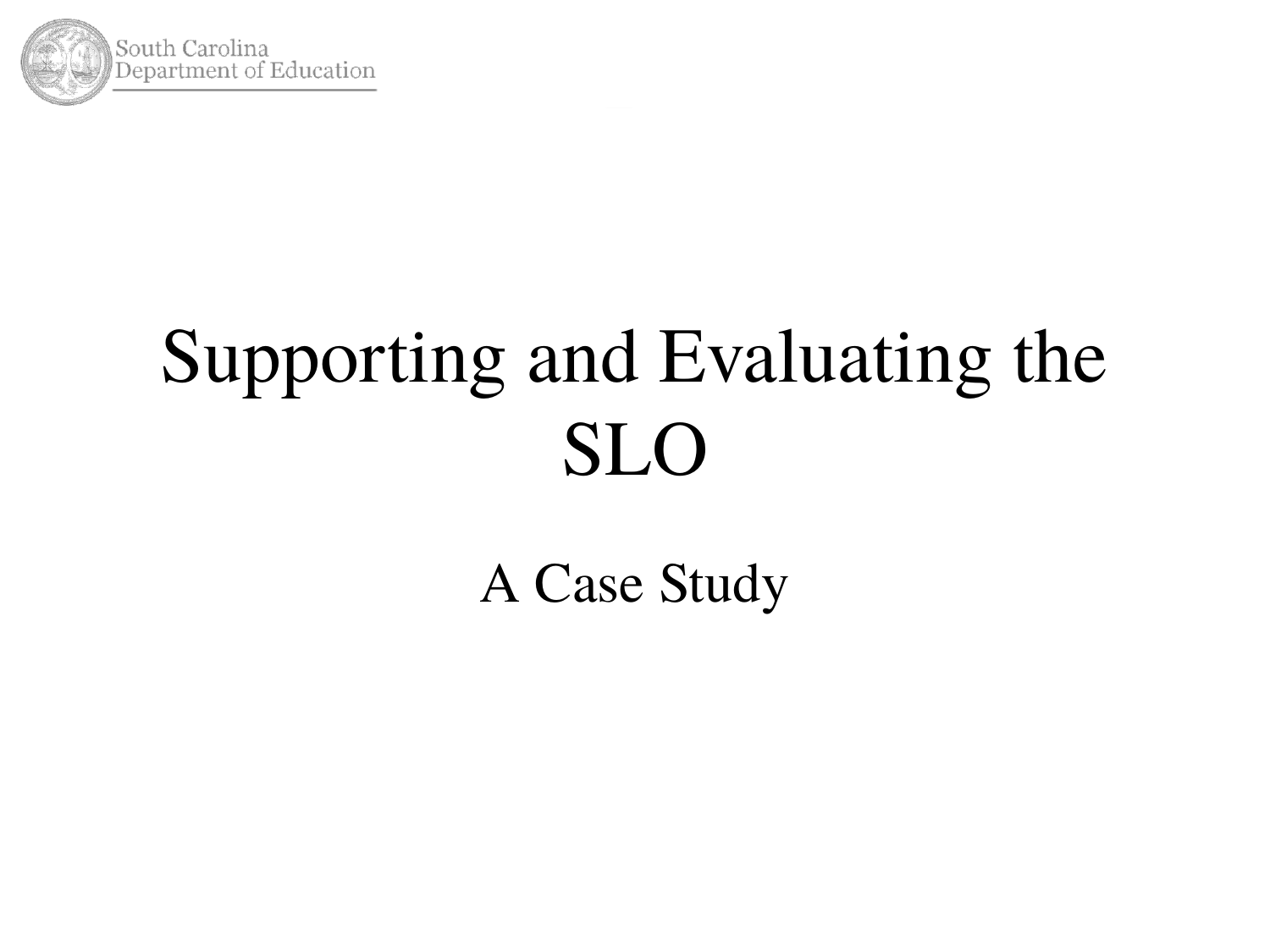

# Supporting and Evaluating the SLO
A Case Study